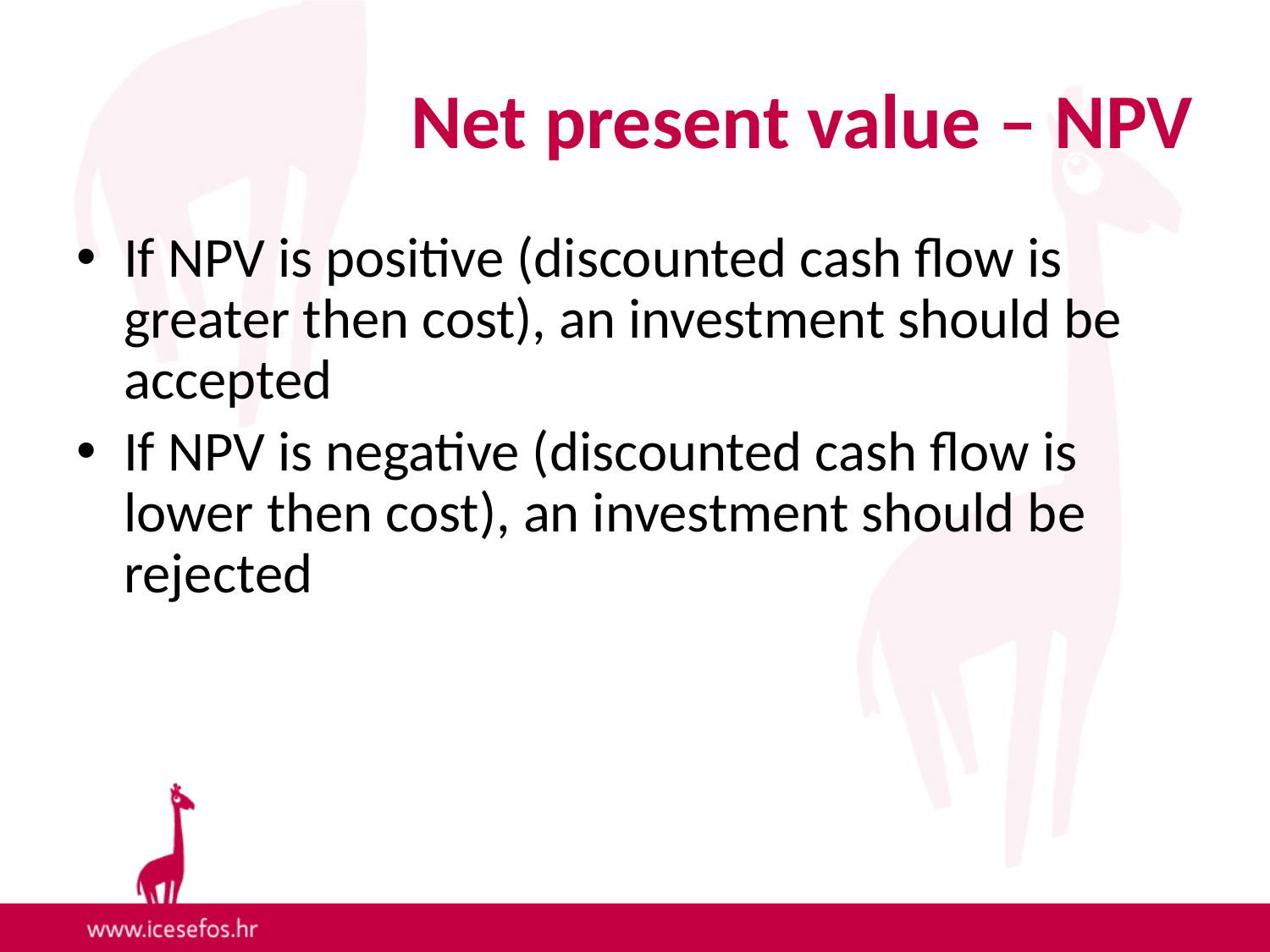

# Net present value – NPV
If NPV is positive (discounted cash flow is greater then cost), an investment should be accepted
If NPV is negative (discounted cash flow is lower then cost), an investment should be rejected